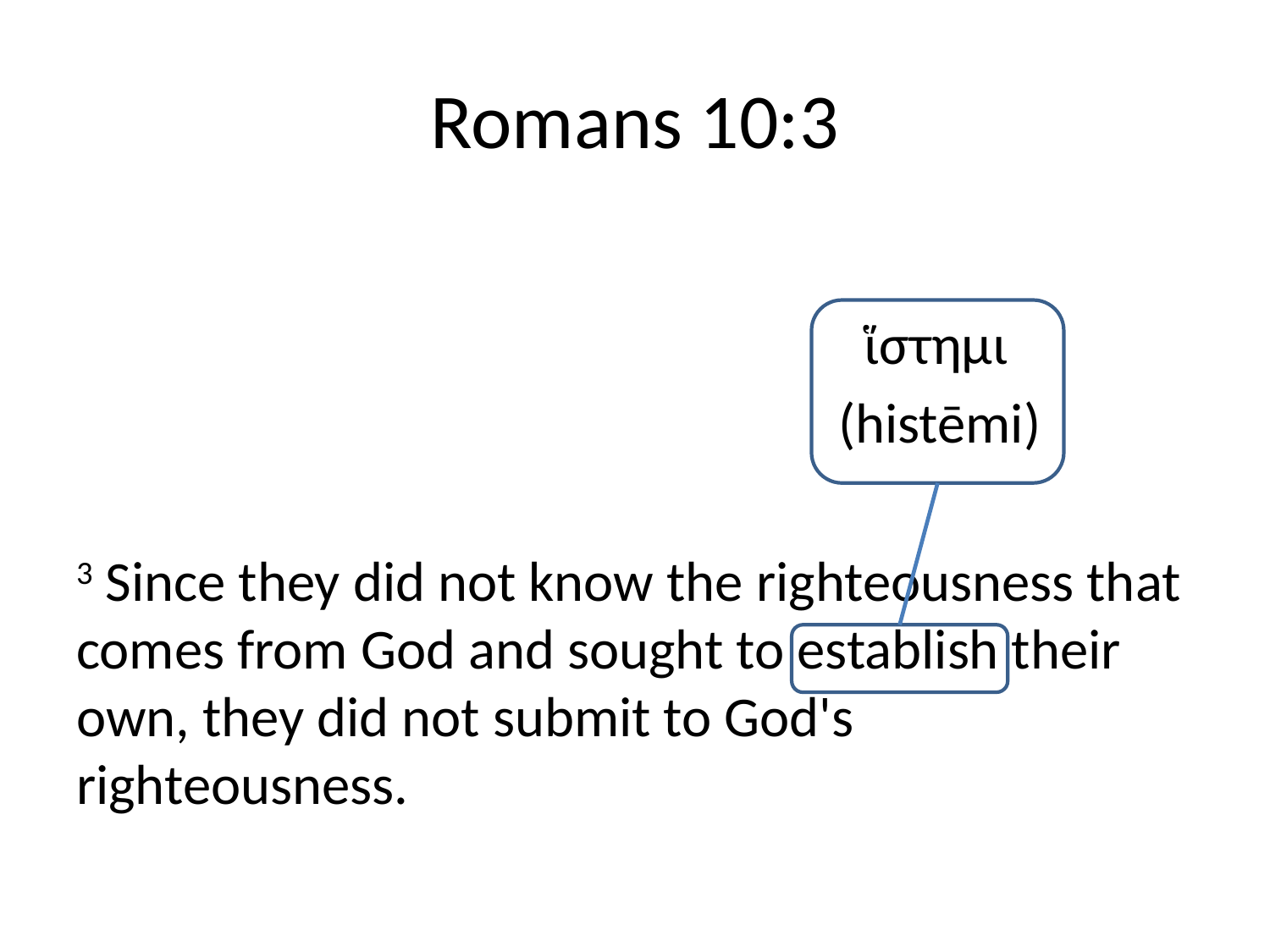

# Romans 10:3

						  ἵστημι
						(histēmi)

3 Since they did not know the righteousness that comes from God and sought to establish their own, they did not submit to God's righteousness.